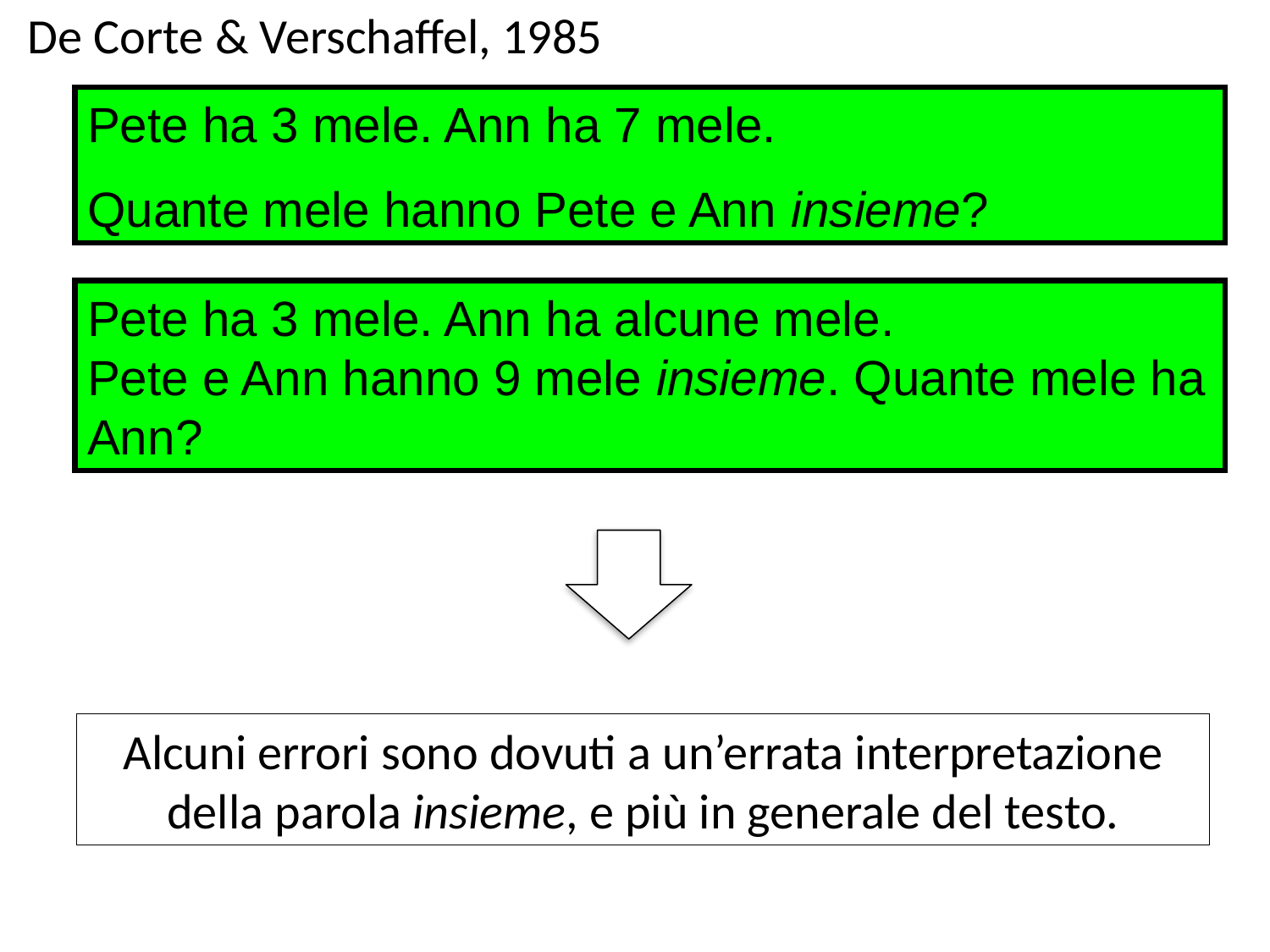

De Corte & Verschaffel, 1985
Pete ha 3 mele. Ann ha 7 mele.
Quante mele hanno Pete e Ann insieme?
Pete ha 3 mele. Ann ha alcune mele.
Pete e Ann hanno 9 mele insieme. Quante mele ha Ann?

Alcuni errori sono dovuti a un’errata interpretazione della parola insieme, e più in generale del testo.